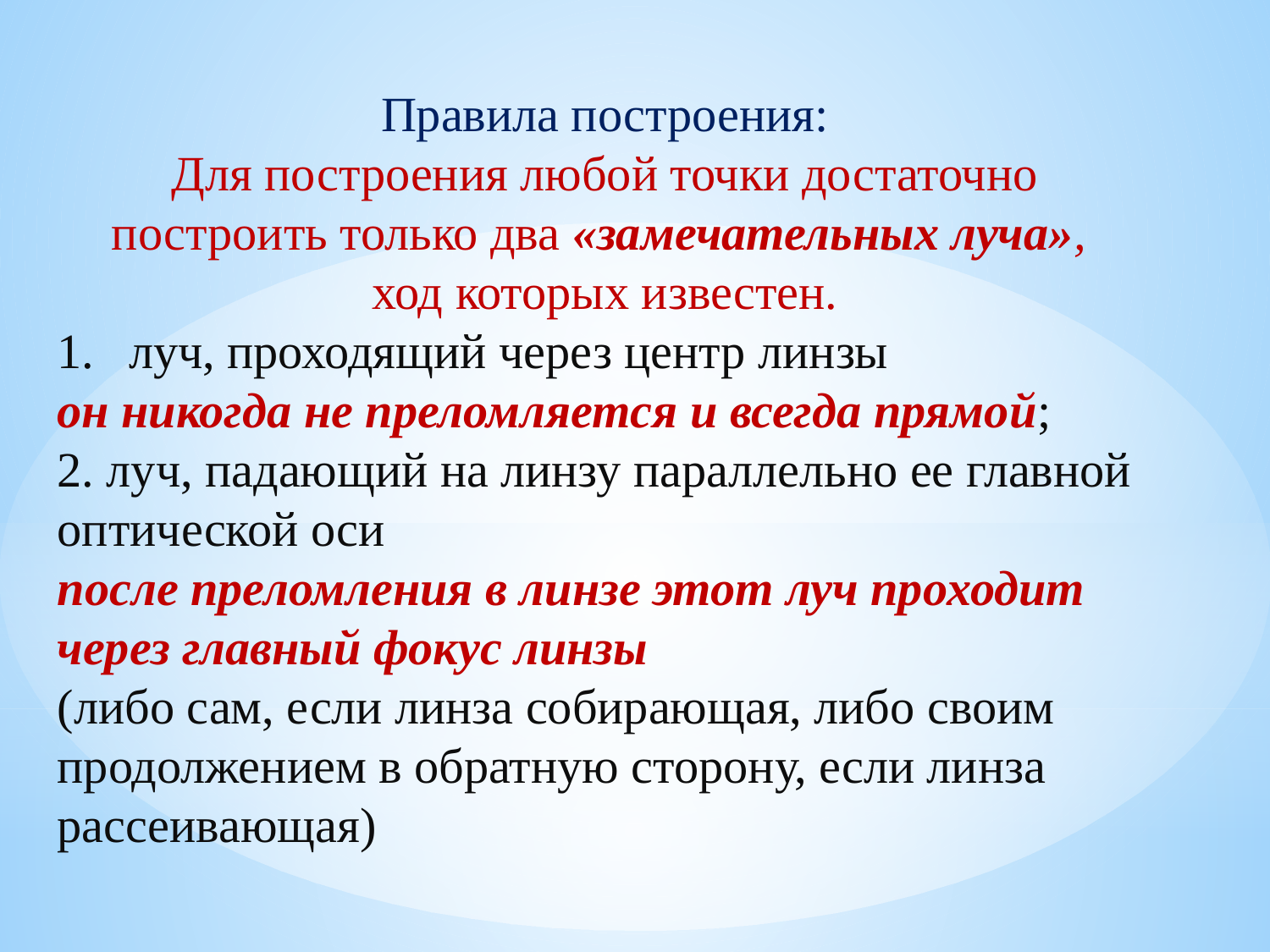

Правила построения:
Для построения любой точки достаточно построить только два «замечательных луча»,
ход которых известен.
луч, проходящий через центр линзы
он никогда не преломляется и всегда прямой;
2. луч, падающий на линзу параллельно ее главной оптической оси
после преломления в линзе этот луч проходит через главный фокус линзы
(либо сам, если линза собирающая, либо своим продолжением в обратную сторону, если линза рассеивающая)